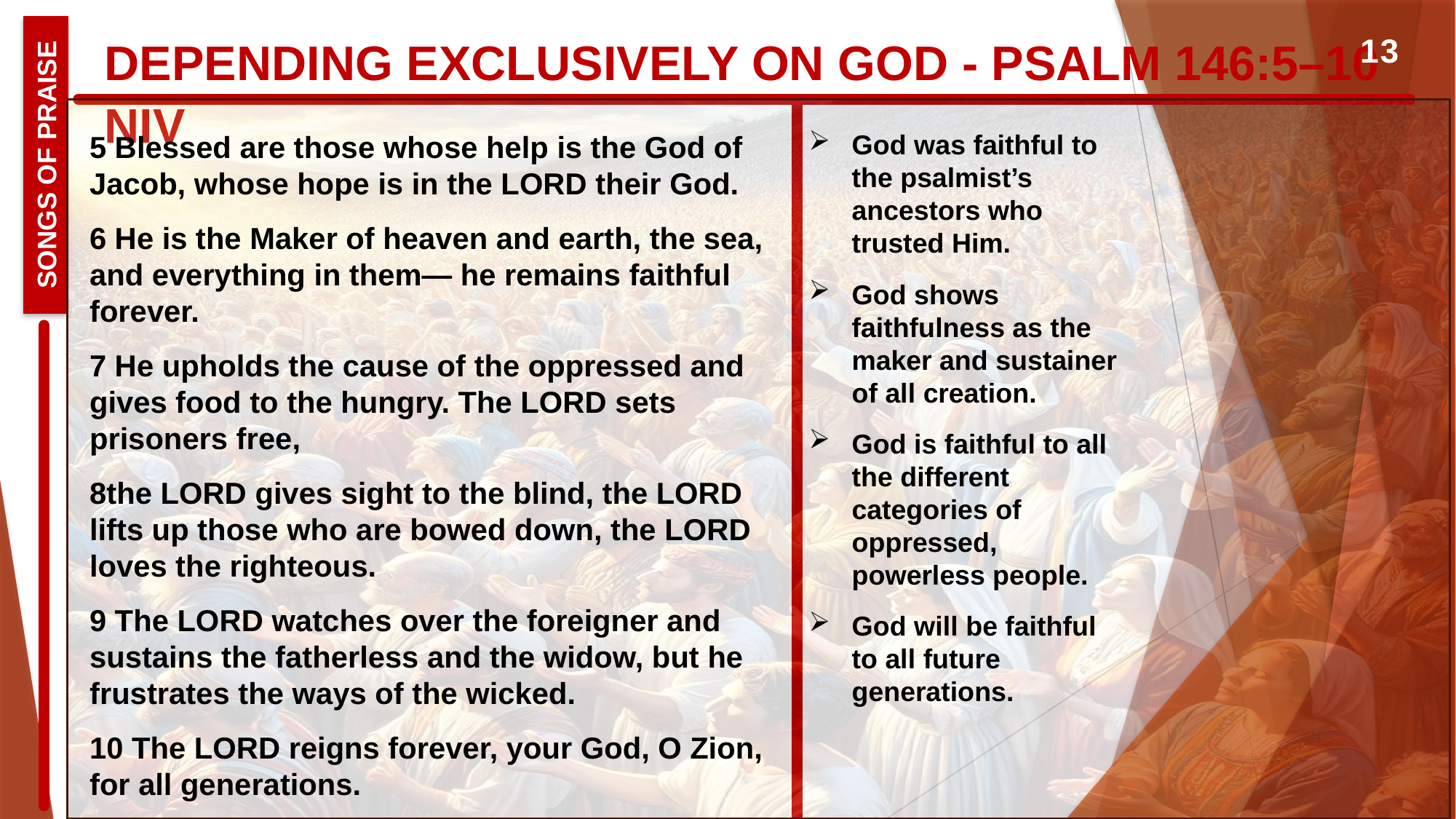

# Depending Exclusively on God - Psalm 146:5–10 NIV
13

5 Blessed are those whose help is the God of Jacob, whose hope is in the LORD their God.
6 He is the Maker of heaven and earth, the sea, and everything in them— he remains faithful forever.
7 He upholds the cause of the oppressed and gives food to the hungry. The LORD sets prisoners free,
8the LORD gives sight to the blind, the LORD lifts up those who are bowed down, the LORD loves the righteous.
9 The LORD watches over the foreigner and sustains the fatherless and the widow, but he frustrates the ways of the wicked.
10 The LORD reigns forever, your God, O Zion, for all generations.
Praise the LORD.
God was faithful to the psalmist’s ancestors who trusted Him.
God shows faithfulness as the maker and sustainer of all creation.
God is faithful to all the different categories of oppressed, powerless people.
God will be faithful to all future generations.
Songs of Praise